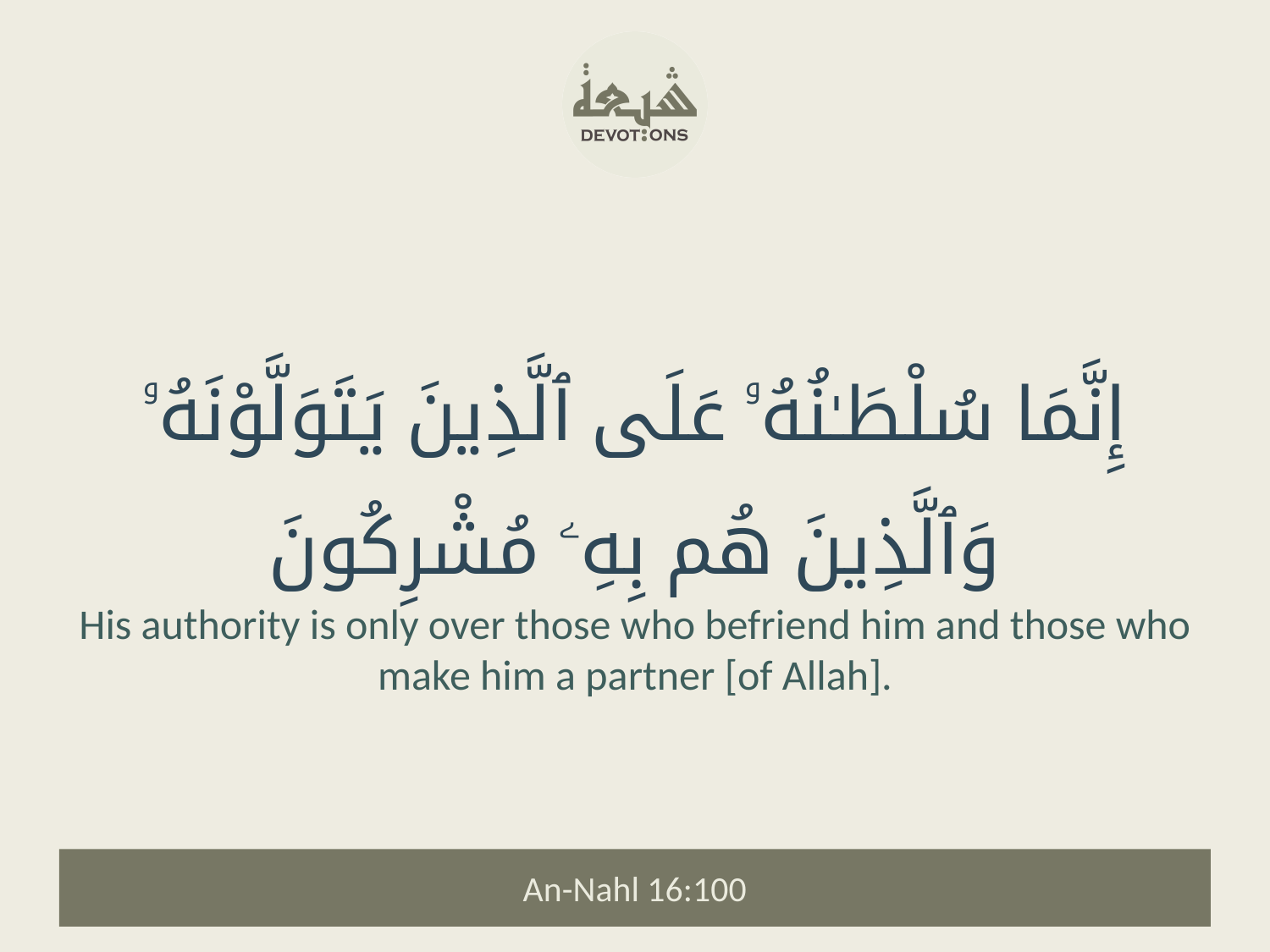

إِنَّمَا سُلْطَـٰنُهُۥ عَلَى ٱلَّذِينَ يَتَوَلَّوْنَهُۥ وَٱلَّذِينَ هُم بِهِۦ مُشْرِكُونَ
His authority is only over those who befriend him and those who make him a partner [of Allah].
An-Nahl 16:100